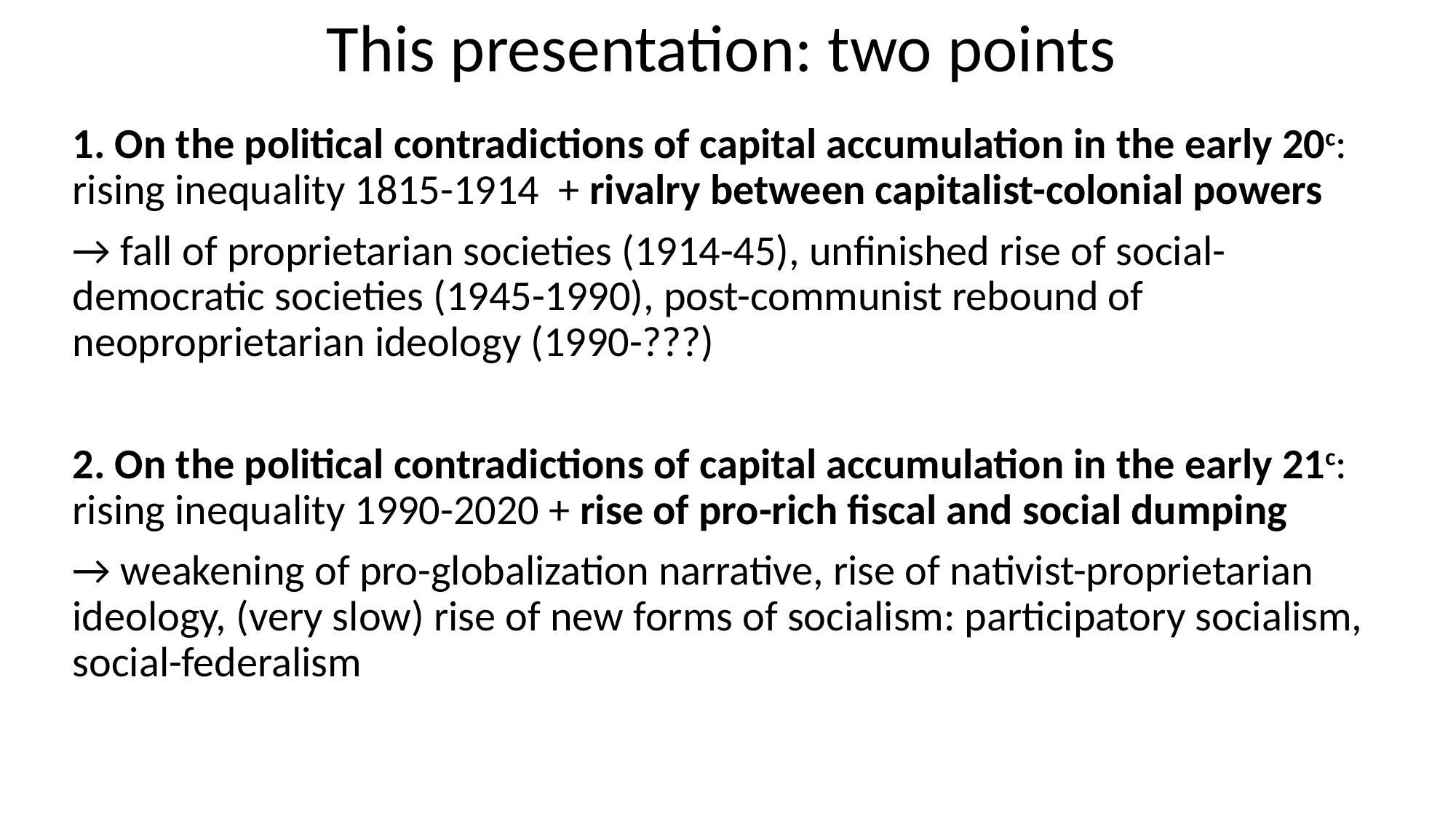

# This presentation: two points
1. On the political contradictions of capital accumulation in the early 20c: rising inequality 1815-1914  + rivalry between capitalist-colonial powers
→ fall of proprietarian societies (1914-45), unfinished rise of social-democratic societies (1945-1990), post-communist rebound of neoproprietarian ideology (1990-???)

2. On the political contradictions of capital accumulation in the early 21c: rising inequality 1990-2020 + rise of pro-rich fiscal and social dumping
→ weakening of pro-globalization narrative, rise of nativist-proprietarian ideology, (very slow) rise of new forms of socialism: participatory socialism, social-federalism